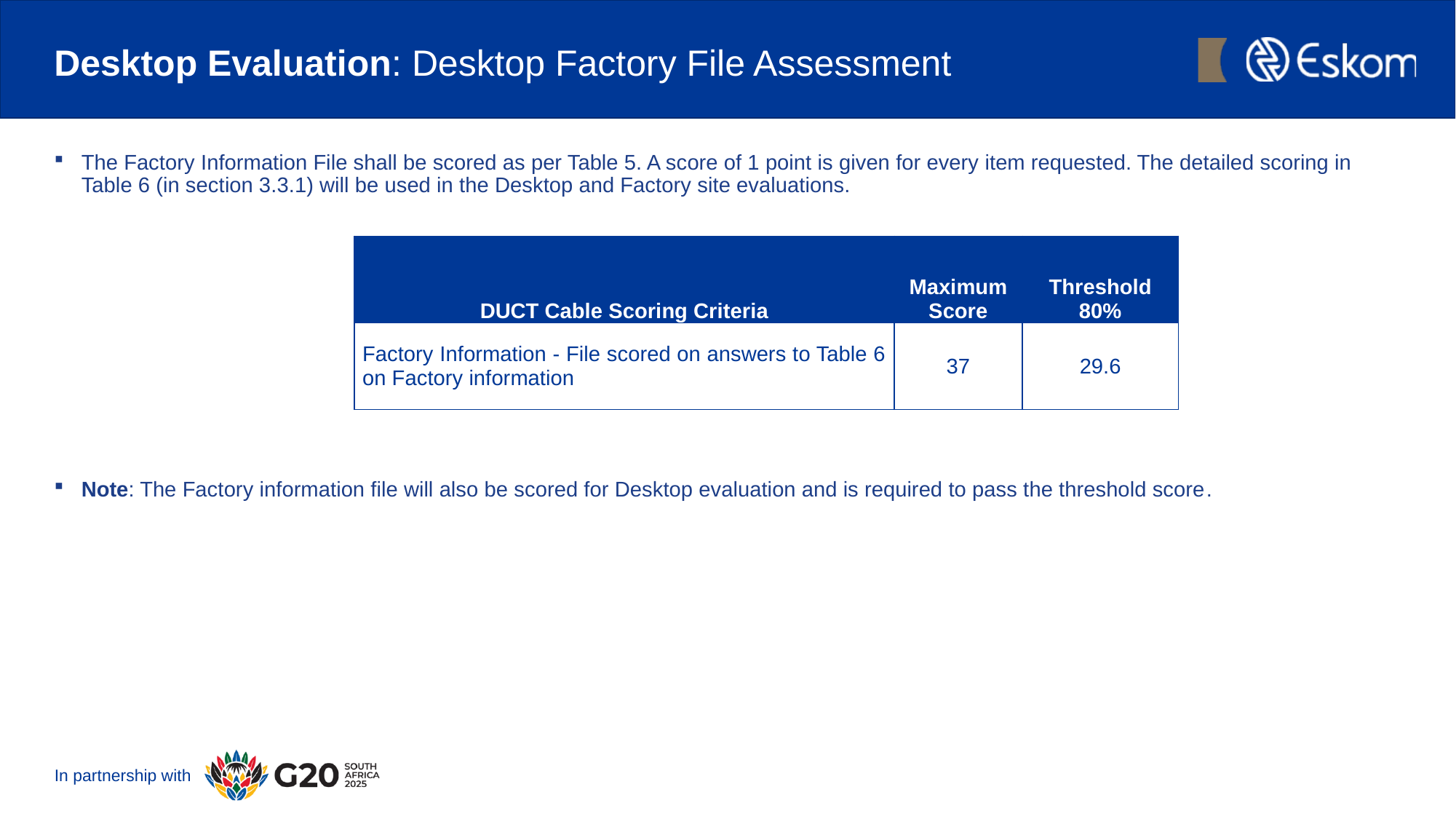

# Desktop Evaluation: Desktop Factory File Assessment
The Factory Information File shall be scored as per Table 5. A score of 1 point is given for every item requested. The detailed scoring in Table 6 (in section 3.3.1) will be used in the Desktop and Factory site evaluations.

Note: The Factory information file will also be scored for Desktop evaluation and is required to pass the threshold score.

| DUCT Cable Scoring Criteria | Maximum Score | Threshold 80% |
| --- | --- | --- |
| Factory Information - File scored on answers to Table 6 on Factory information | 37 | 29.6 |